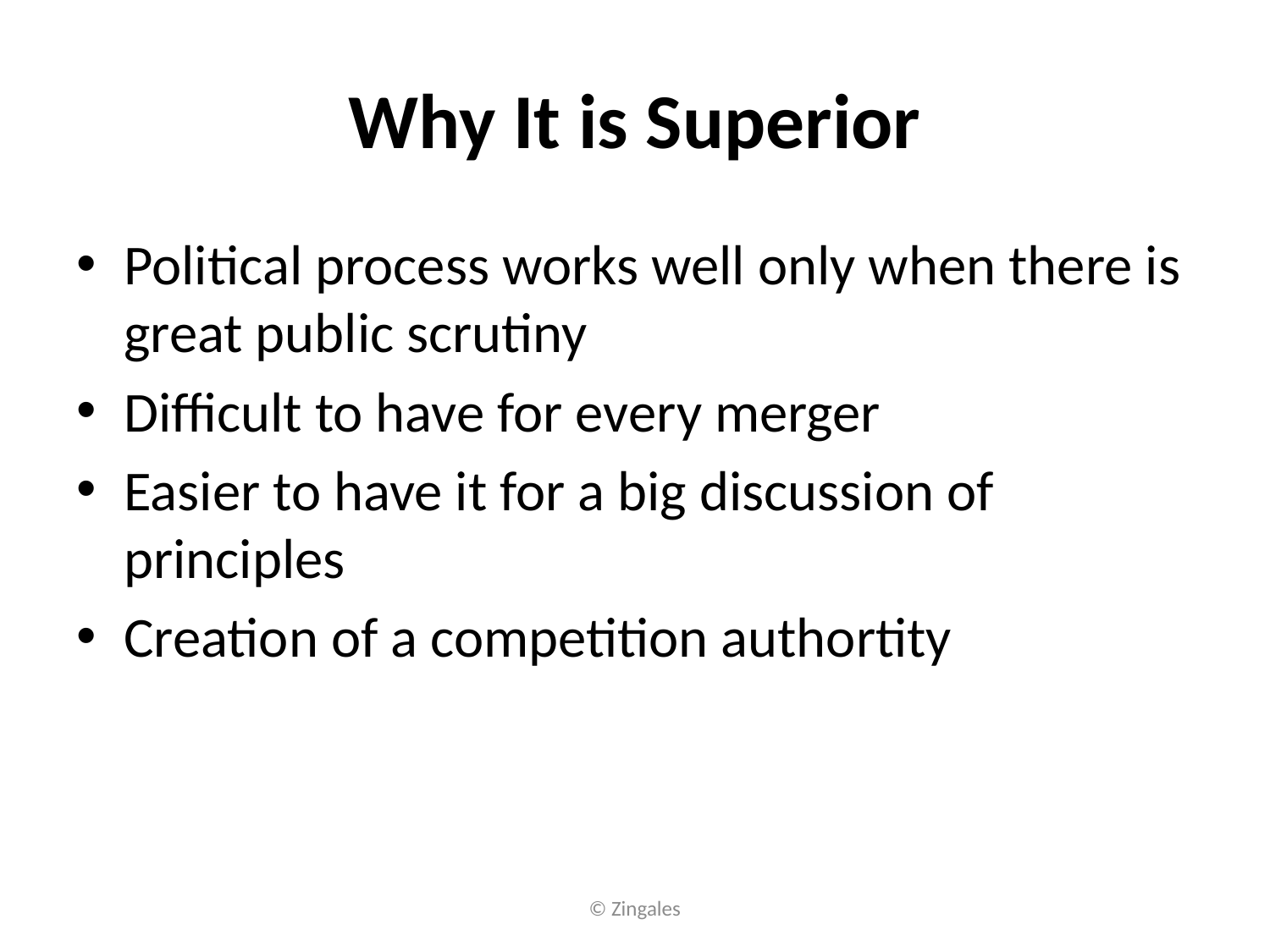

# Why It is Superior
Political process works well only when there is great public scrutiny
Difficult to have for every merger
Easier to have it for a big discussion of principles
Creation of a competition authortity

© Zingales